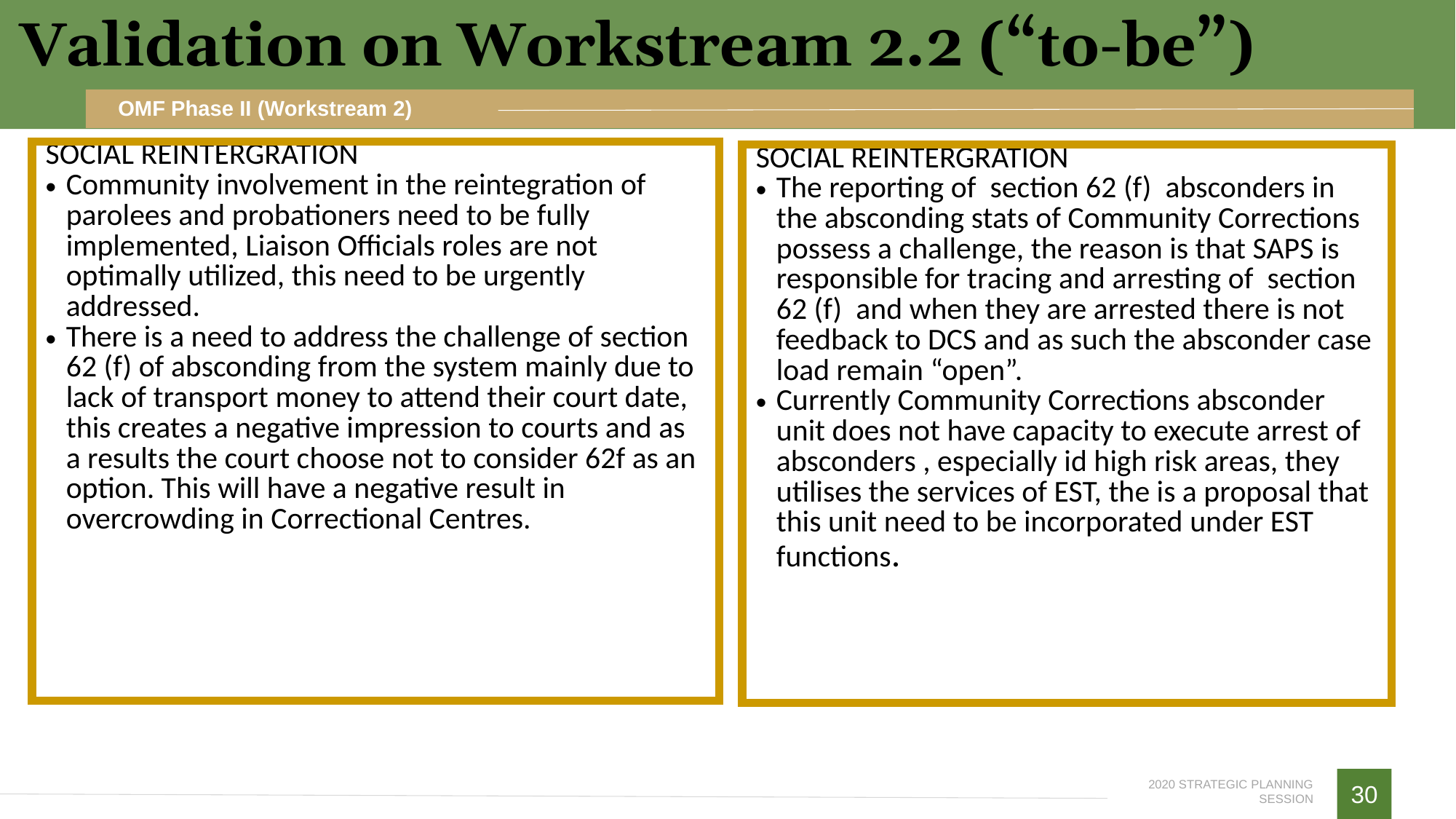

Validation on Workstream 2.2 (“to-be”)
OMF Phase II (Workstream 2)
| SOCIAL REINTERGRATION Community involvement in the reintegration of parolees and probationers need to be fully implemented, Liaison Officials roles are not optimally utilized, this need to be urgently addressed. There is a need to address the challenge of section 62 (f) of absconding from the system mainly due to lack of transport money to attend their court date, this creates a negative impression to courts and as a results the court choose not to consider 62f as an option. This will have a negative result in overcrowding in Correctional Centres. |
| --- |
| SOCIAL REINTERGRATION The reporting of section 62 (f) absconders in the absconding stats of Community Corrections possess a challenge, the reason is that SAPS is responsible for tracing and arresting of section 62 (f) and when they are arrested there is not feedback to DCS and as such the absconder case load remain “open”. Currently Community Corrections absconder unit does not have capacity to execute arrest of absconders , especially id high risk areas, they utilises the services of EST, the is a proposal that this unit need to be incorporated under EST functions. |
| --- |